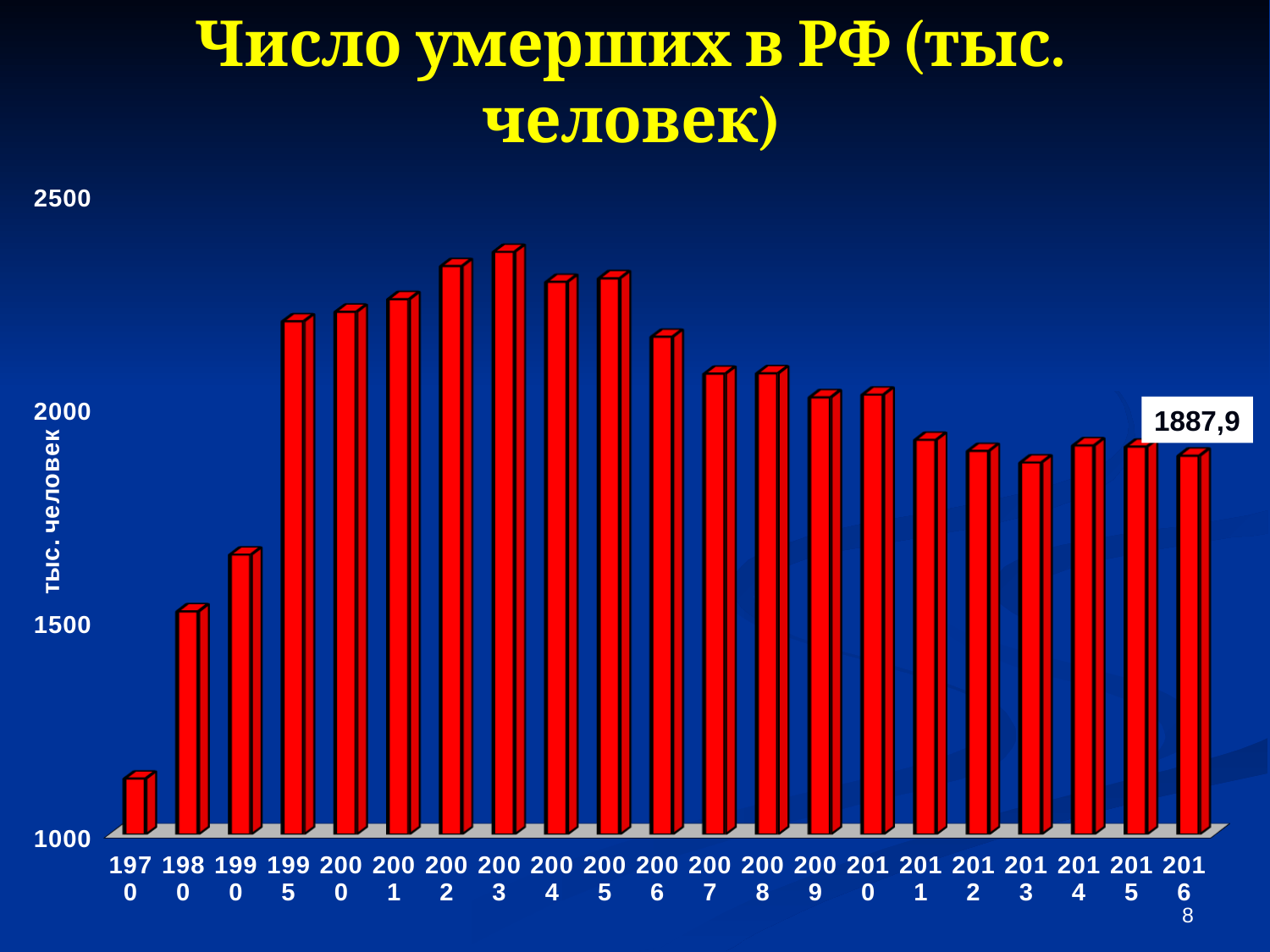

# Число умерших в РФ (тыс. человек)

[unsupported chart]

1887,9
8